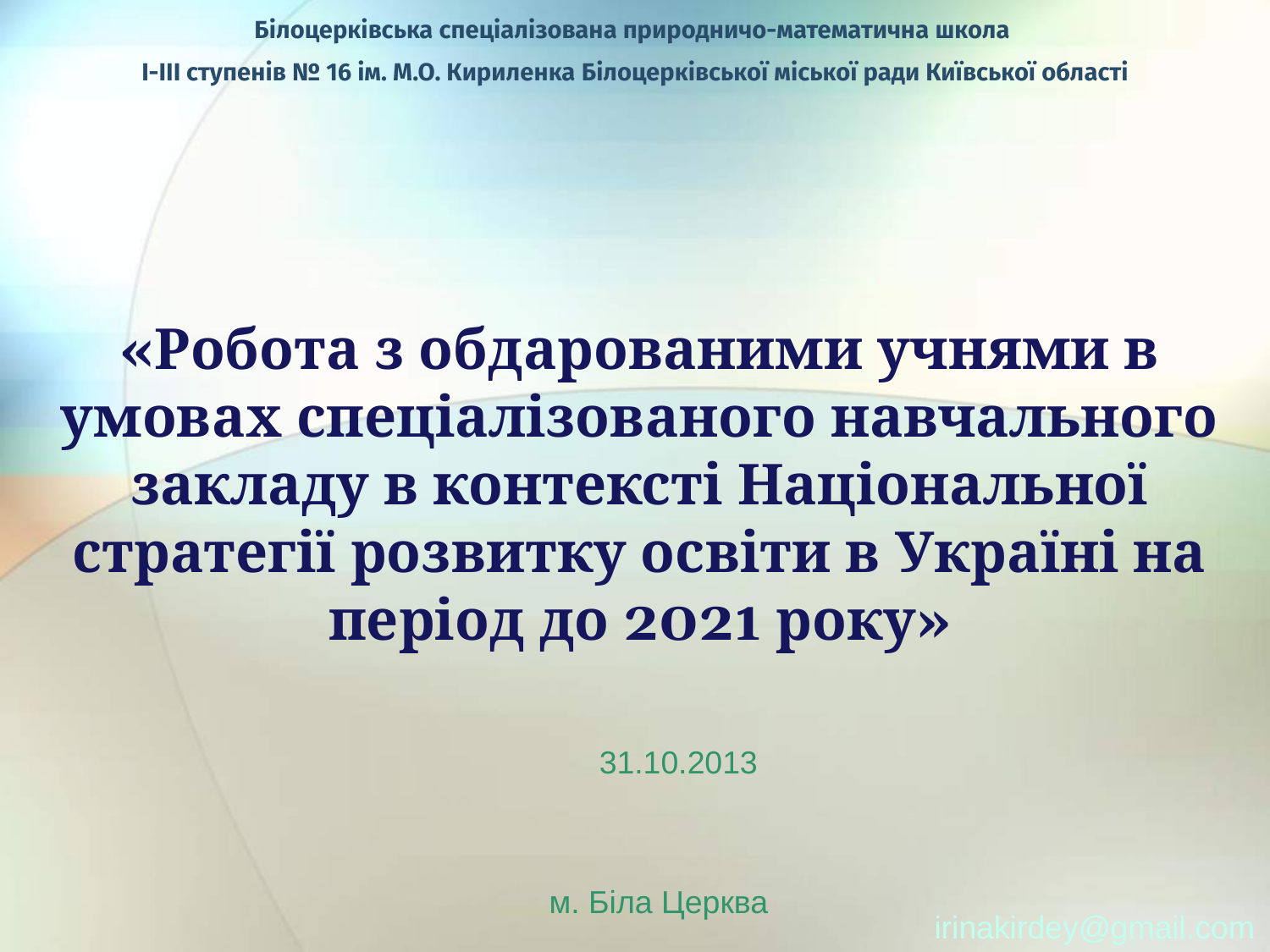

Білоцерківська спеціалізована природничо-математична школа
І-ІІІ ступенів № 16 ім. М.О. Кириленка Білоцерківської міської ради Київської області
# «Робота з обдарованими учнями в умовах спеціалізованого навчального закладу в контексті Національної стратегії розвитку освіти в Україні на період до 2021 року»
31.10.2013
м. Біла Церква
irinakirdey@gmail.com